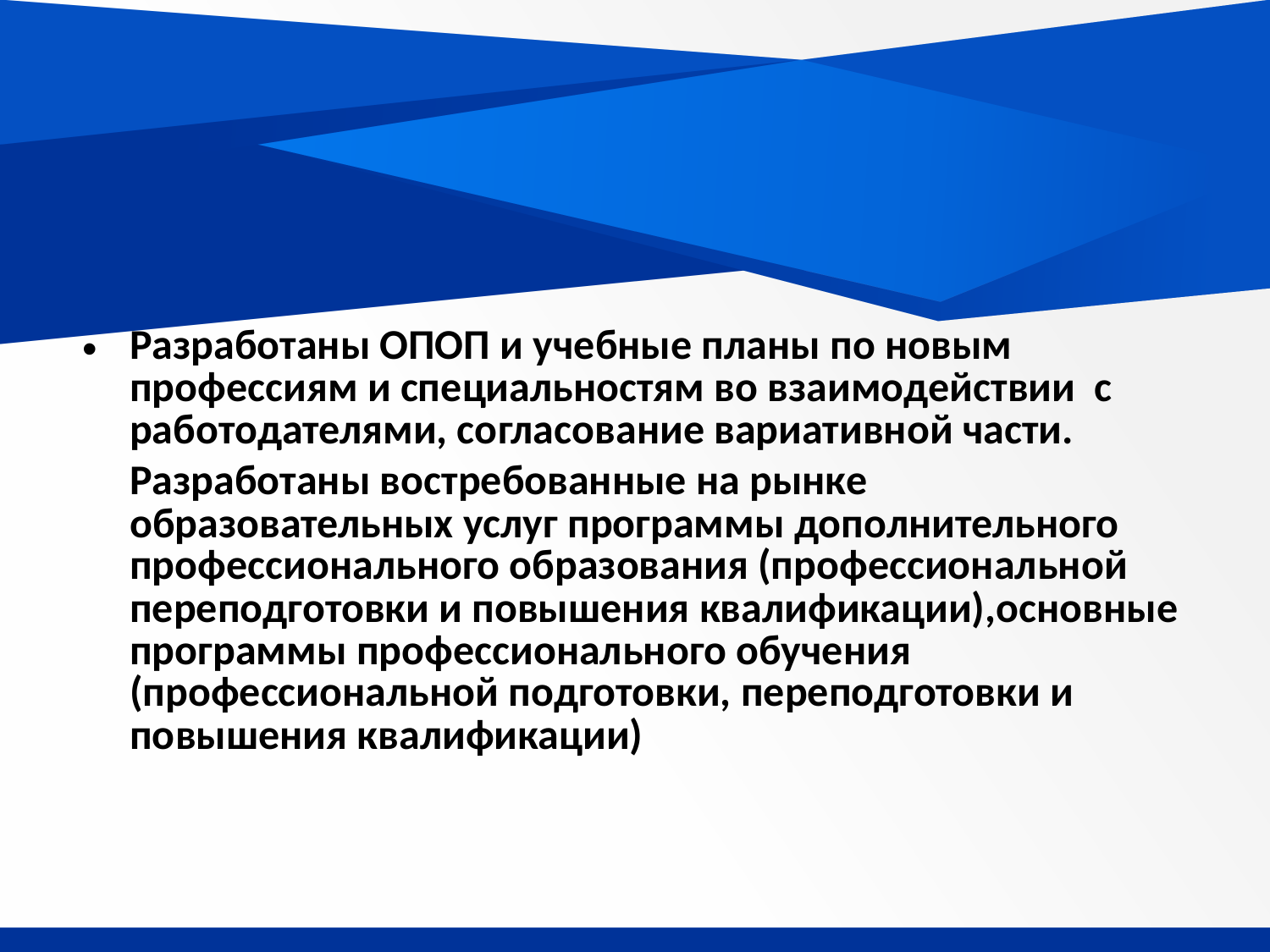

Разработаны ОПОП и учебные планы по новым профессиям и специальностям во взаимодействии  с работодателями, согласование вариативной части.
  	Разработаны востребованные на рынке образовательных услуг программы дополнительного профессионального образования (профессиональной переподготовки и повышения квалификации),основные программы профессионального обучения (профессиональной подготовки, переподготовки и повышения квалификации)